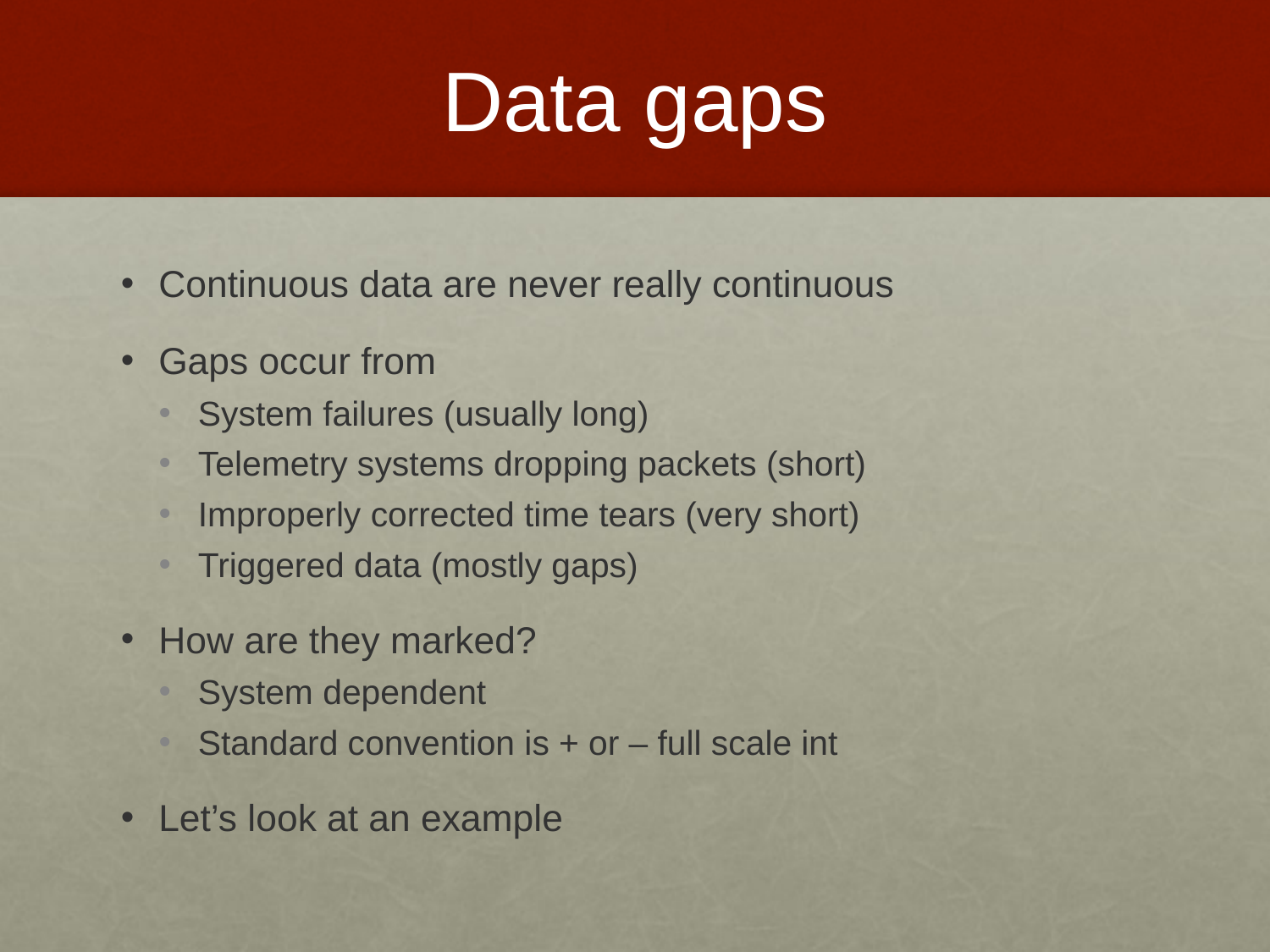

# Data gaps
Continuous data are never really continuous
Gaps occur from
System failures (usually long)
Telemetry systems dropping packets (short)
Improperly corrected time tears (very short)
Triggered data (mostly gaps)
How are they marked?
System dependent
Standard convention is + or – full scale int
Let’s look at an example